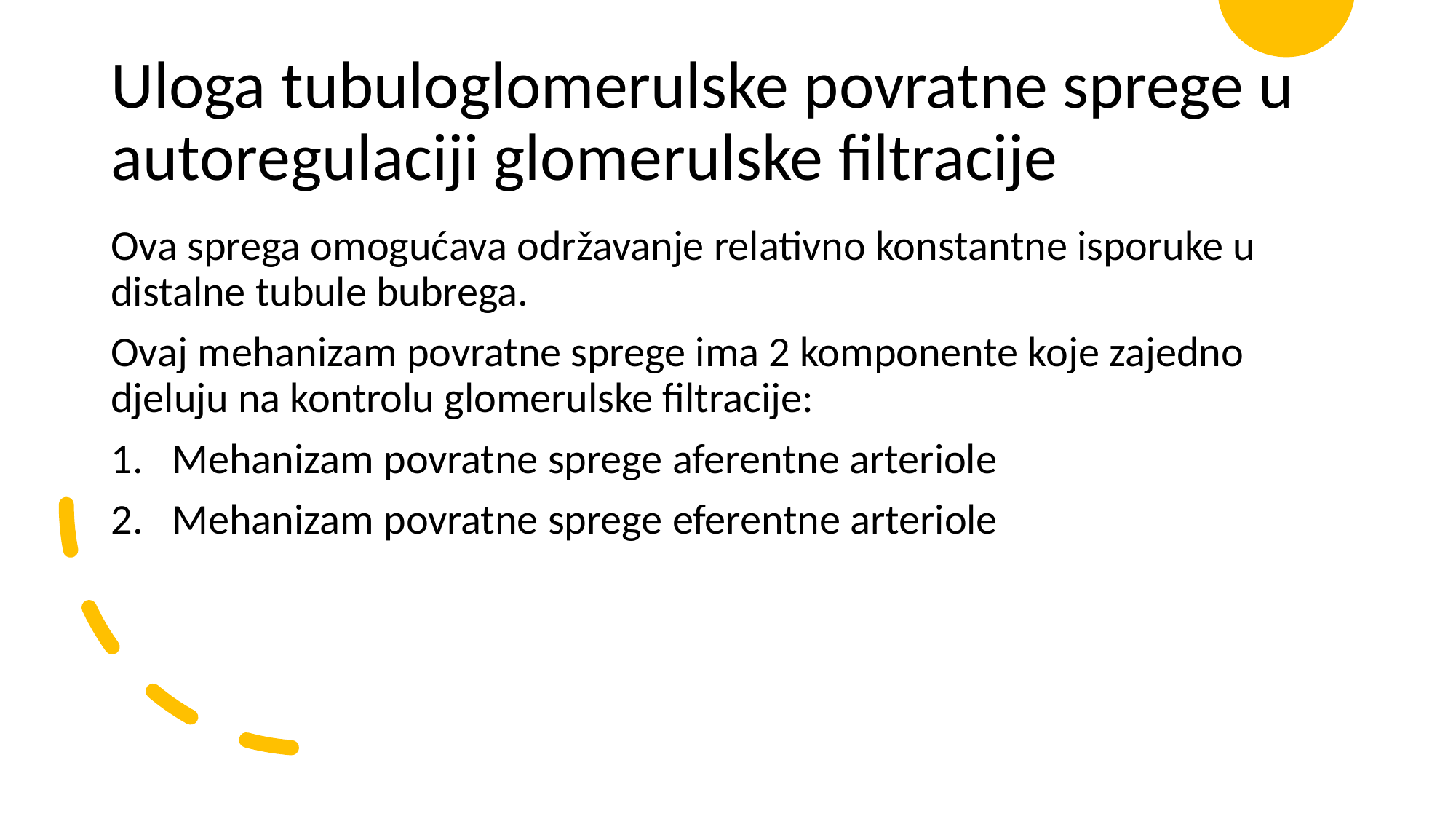

# Uloga tubuloglomerulske povratne sprege u autoregulaciji glomerulske filtracije
Ova sprega omogućava održavanje relativno konstantne isporuke u distalne tubule bubrega.
Ovaj mehanizam povratne sprege ima 2 komponente koje zajedno djeluju na kontrolu glomerulske filtracije:
Mehanizam povratne sprege aferentne arteriole
Mehanizam povratne sprege eferentne arteriole